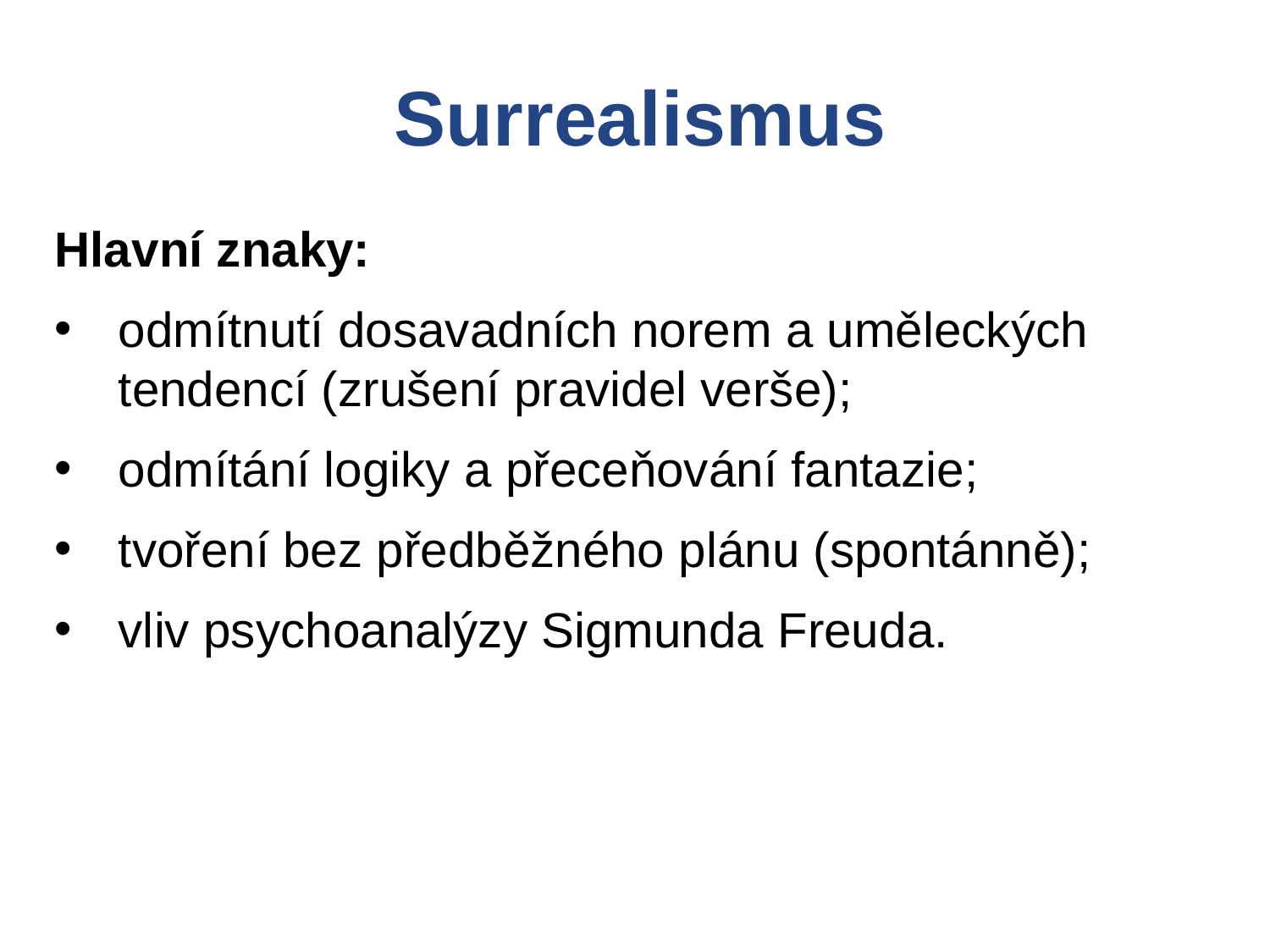

Surrealismus
Hlavní znaky:
odmítnutí dosavadních norem a uměleckých tendencí (zrušení pravidel verše);
odmítání logiky a přeceňování fantazie;
tvoření bez předběžného plánu (spontánně);
vliv psychoanalýzy Sigmunda Freuda.